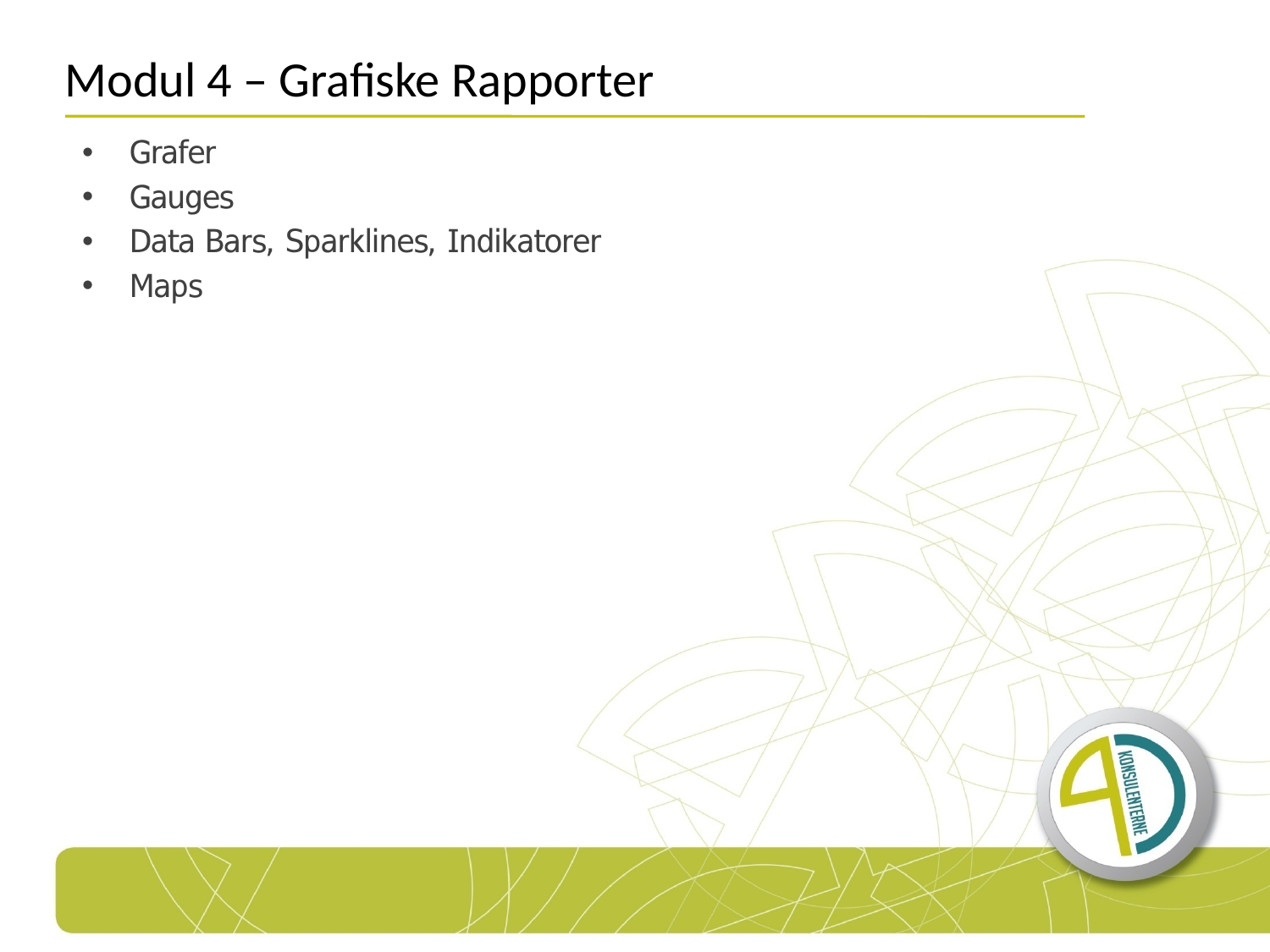

# Modul 4 – Grafiske Rapporter
Grafer
Gauges
Data Bars, Sparklines, Indikatorer
Maps